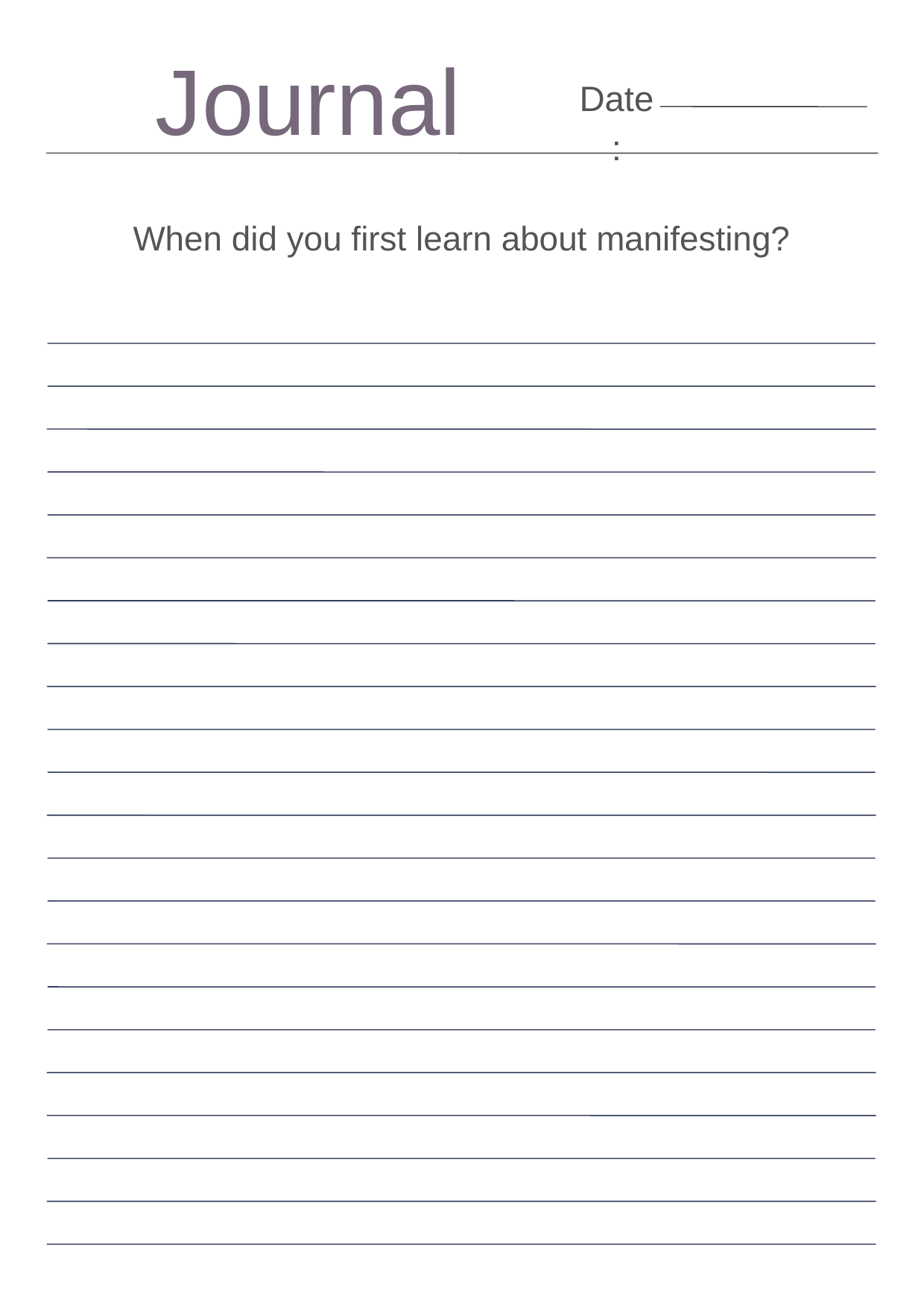

Journal
Date:

When did you first learn about manifesting?